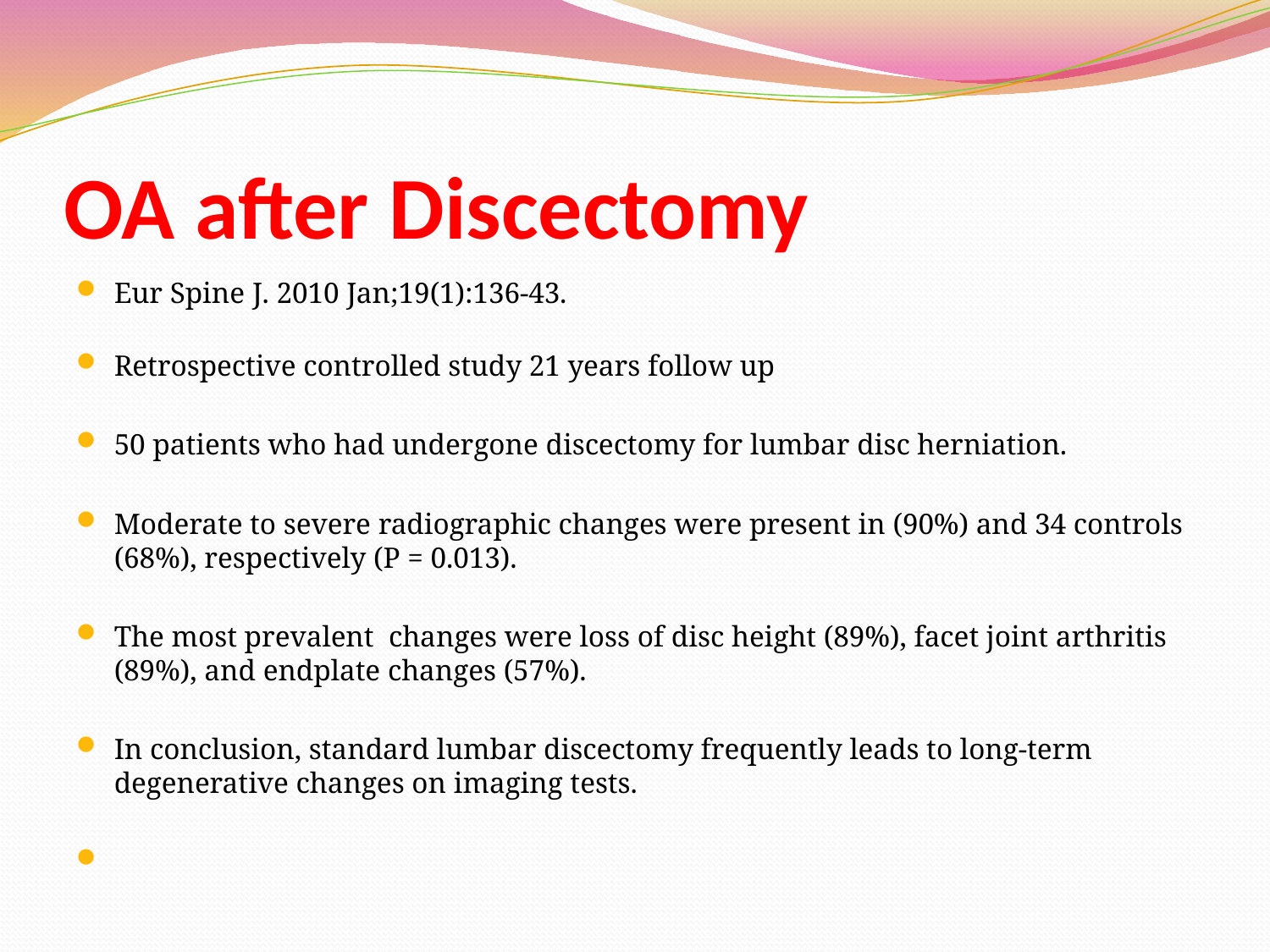

# OA after Discectomy
Eur Spine J. 2010 Jan;19(1):136-43.
Retrospective controlled study 21 years follow up

50 patients who had undergone discectomy for lumbar disc herniation.

Moderate to severe radiographic changes were present in (90%) and 34 controls (68%), respectively (P = 0.013).

The most prevalent  changes were loss of disc height (89%), facet joint arthritis (89%), and endplate changes (57%).

In conclusion, standard lumbar discectomy frequently leads to long-term degenerative changes on imaging tests.